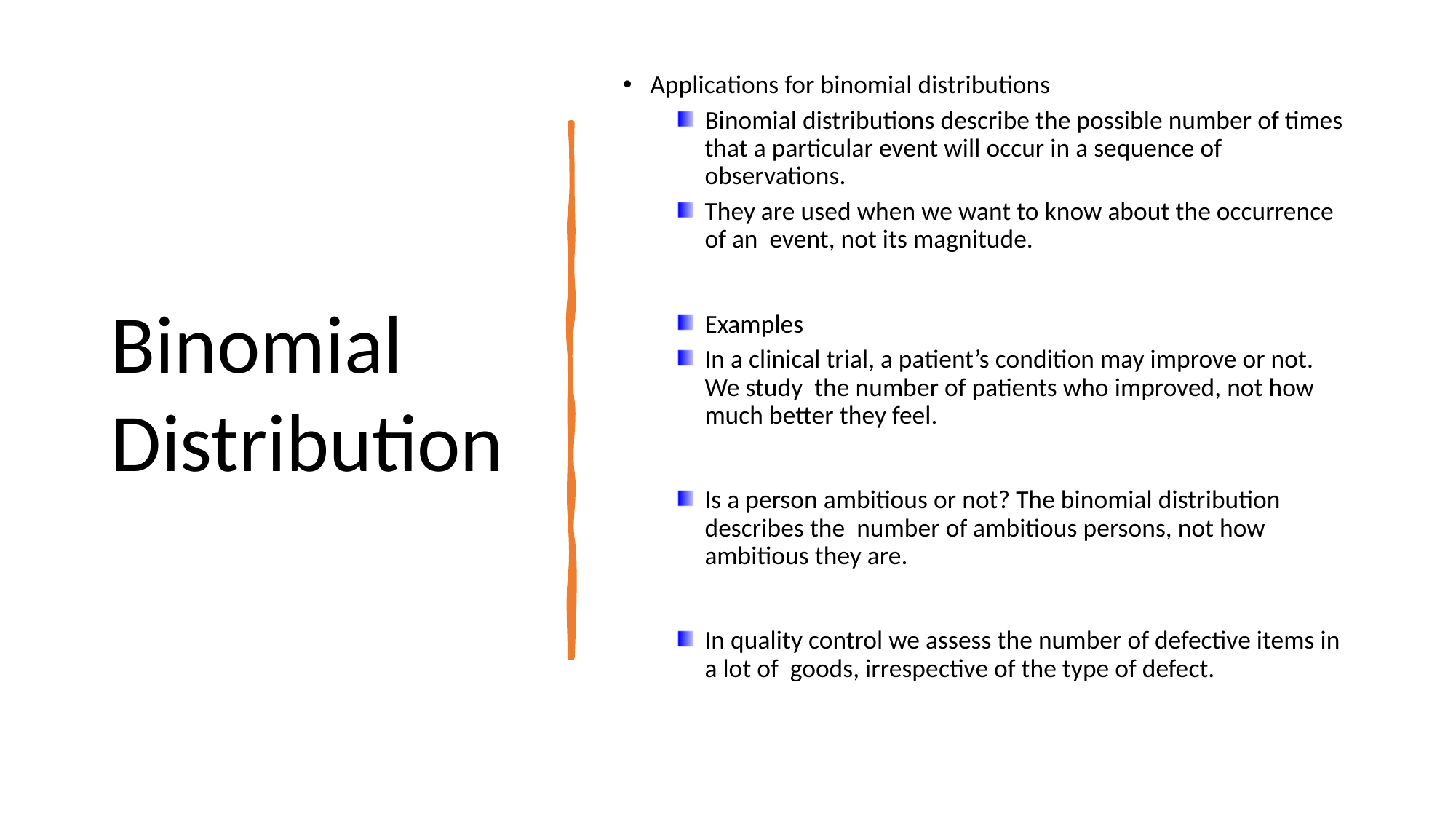

# Binomial Distribution
Applications for binomial distributions
Binomial distributions describe the possible number of times that a particular event will occur in a sequence of observations.
They are used when we want to know about the occurrence of an  event, not its magnitude.

Examples
In a clinical trial, a patient’s condition may improve or not. We study  the number of patients who improved, not how much better they feel.

Is a person ambitious or not? The binomial distribution describes the  number of ambitious persons, not how ambitious they are.

In quality control we assess the number of defective items in a lot of  goods, irrespective of the type of defect.